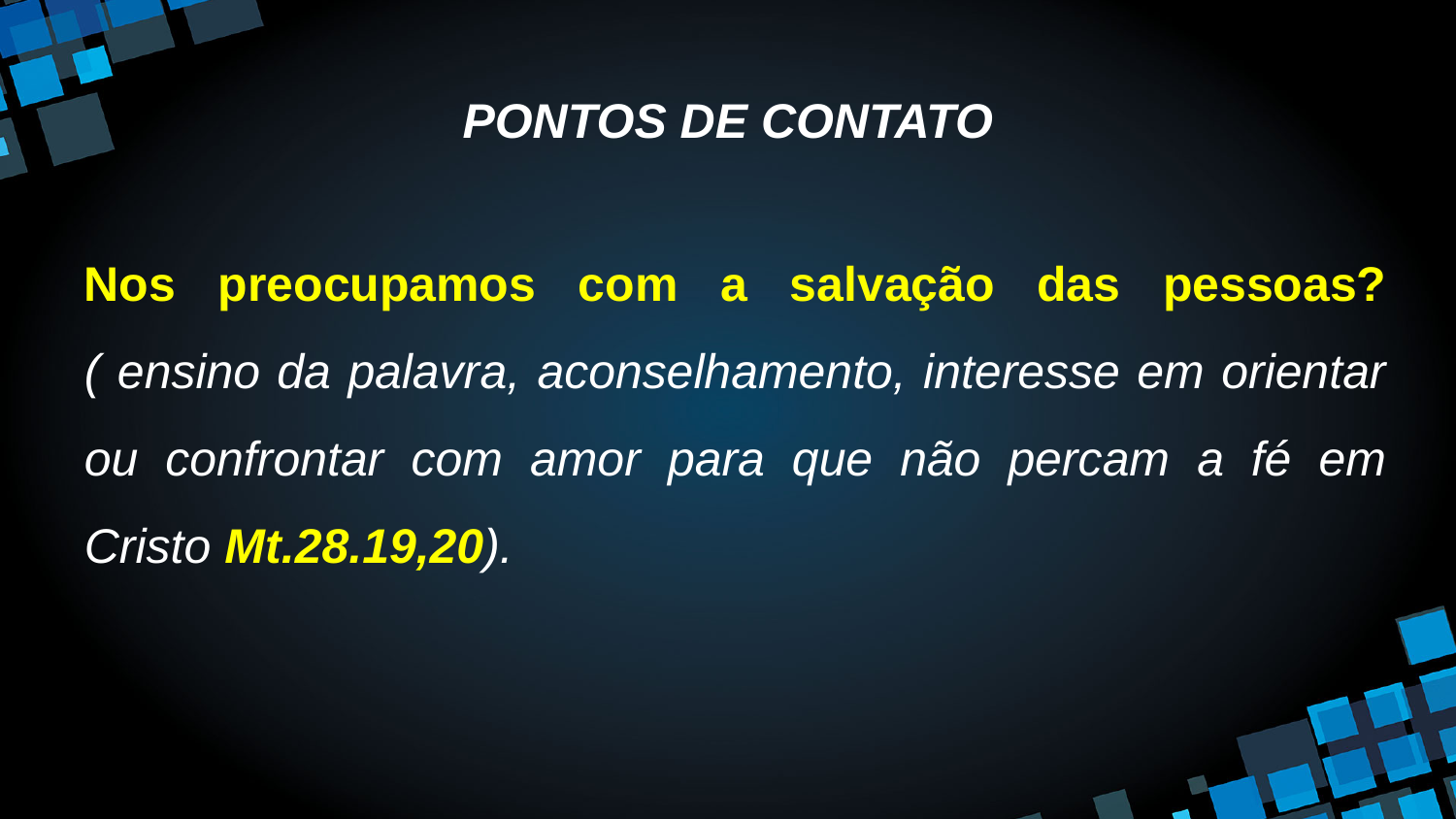

# PONTOS DE CONTATO
Nos preocupamos com a salvação das pessoas? ( ensino da palavra, aconselhamento, interesse em orientar ou confrontar com amor para que não percam a fé em Cristo Mt.28.19,20).